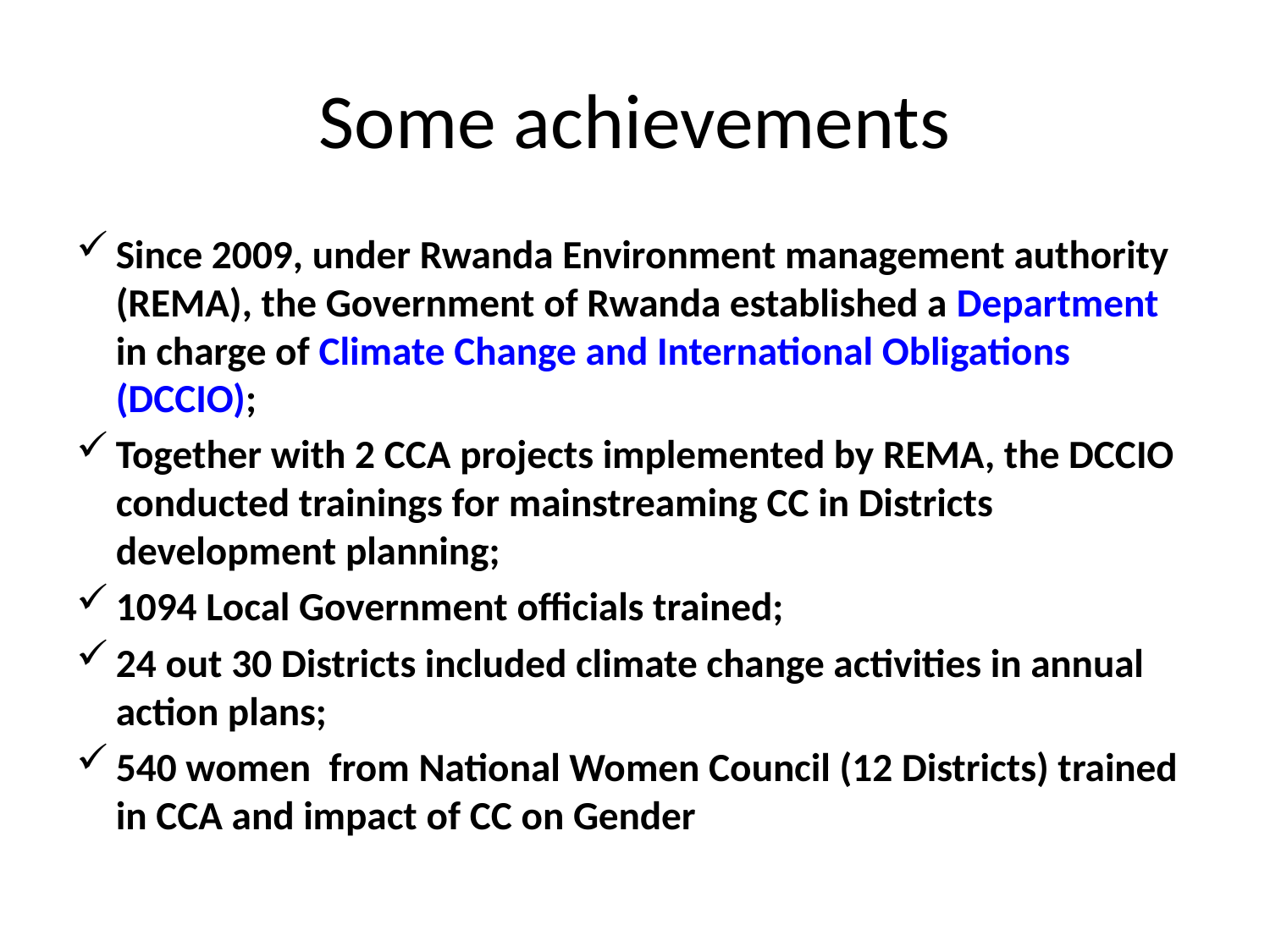

# Some achievements
Since 2009, under Rwanda Environment management authority (REMA), the Government of Rwanda established a Department in charge of Climate Change and International Obligations (DCCIO);
Together with 2 CCA projects implemented by REMA, the DCCIO conducted trainings for mainstreaming CC in Districts development planning;
1094 Local Government officials trained;
24 out 30 Districts included climate change activities in annual action plans;
540 women  from National Women Council (12 Districts) trained in CCA and impact of CC on Gender